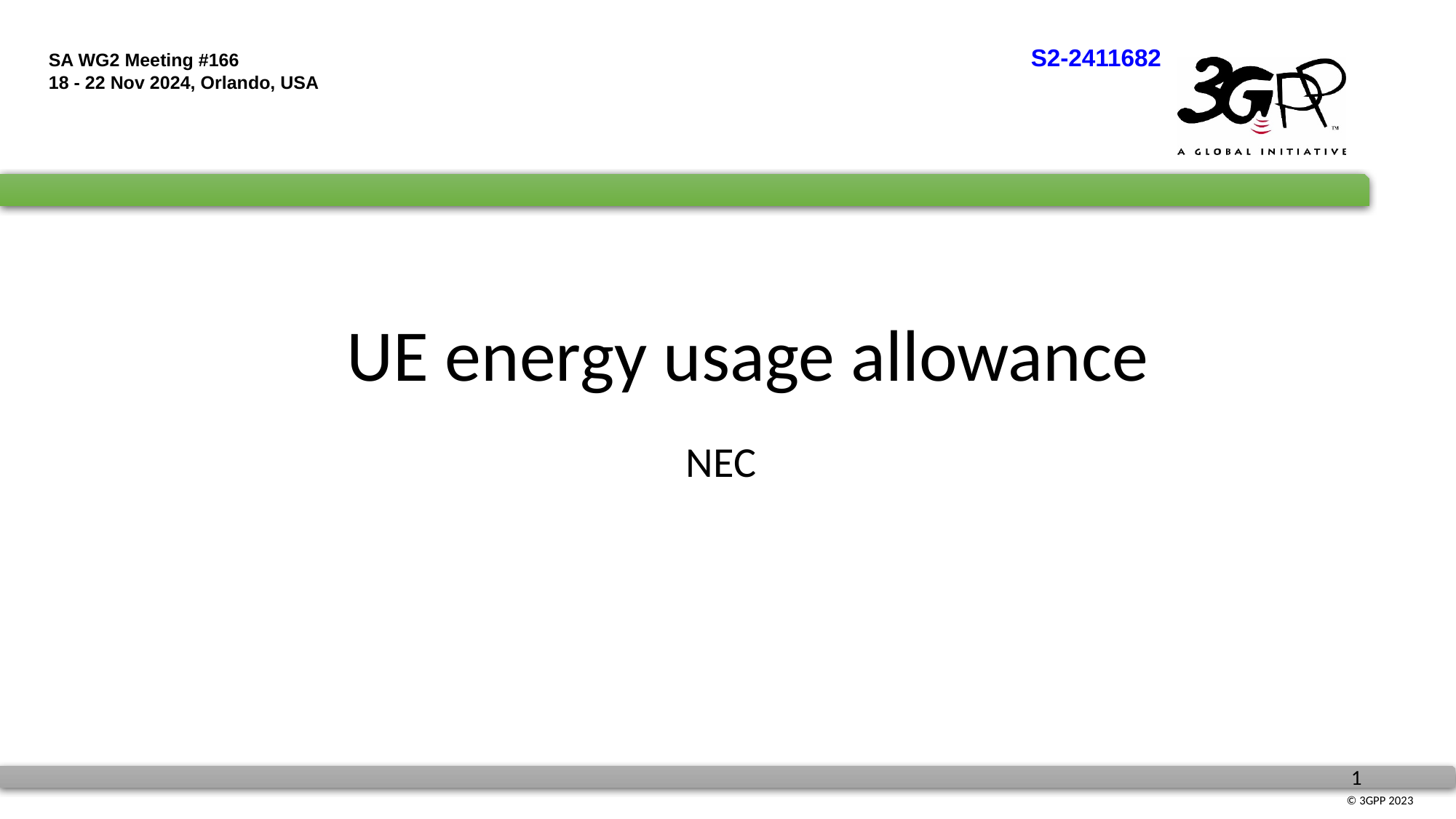

SA WG2 Meeting #166								S2-2411682
18 - 22 Nov 2024, Orlando, USA
# UE energy usage allowance
NEC